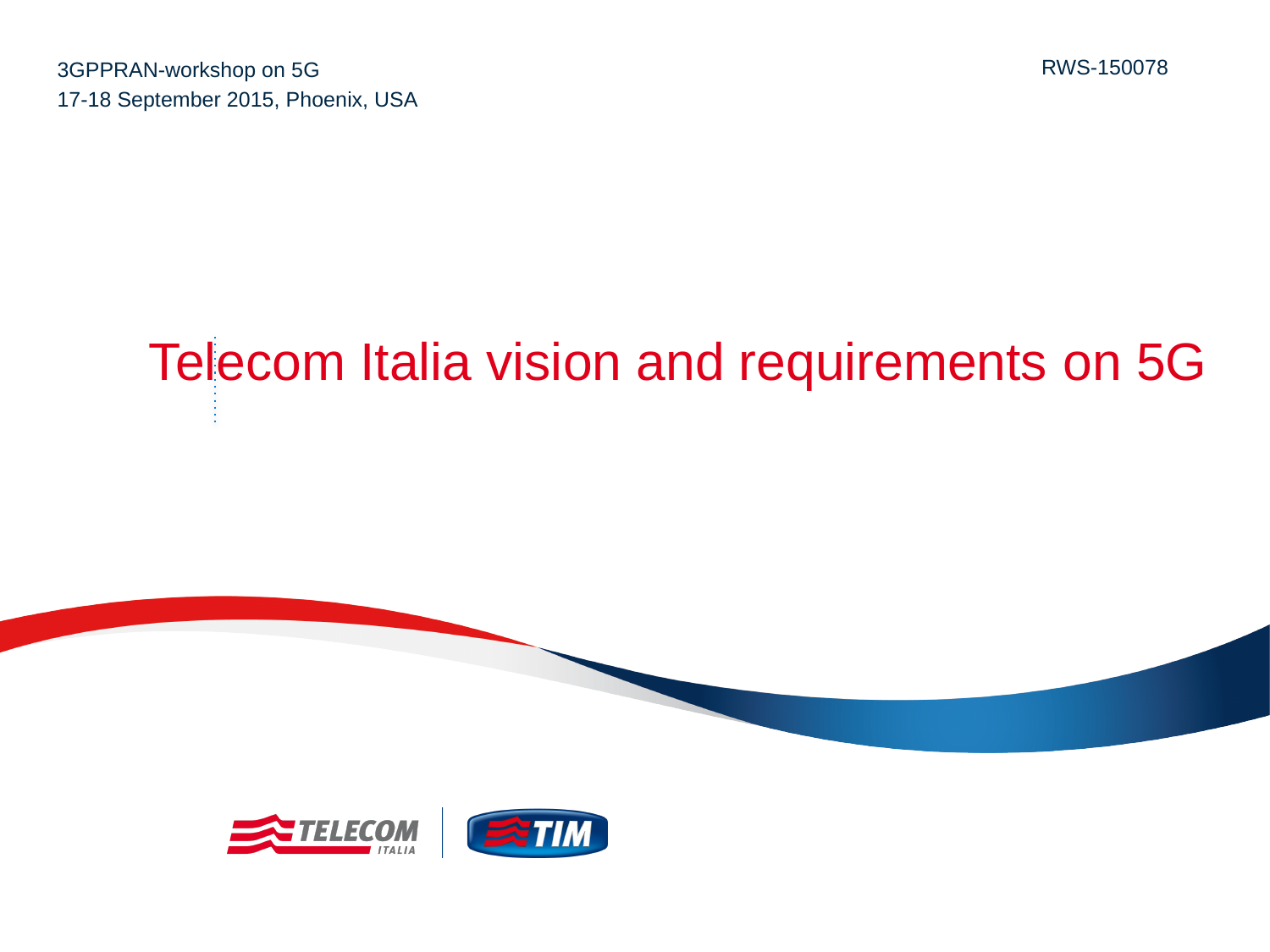

RWS-150078
3GPPRAN-workshop on 5G
17-18 September 2015, Phoenix, USA
# Telecom Italia vision and requirements on 5G